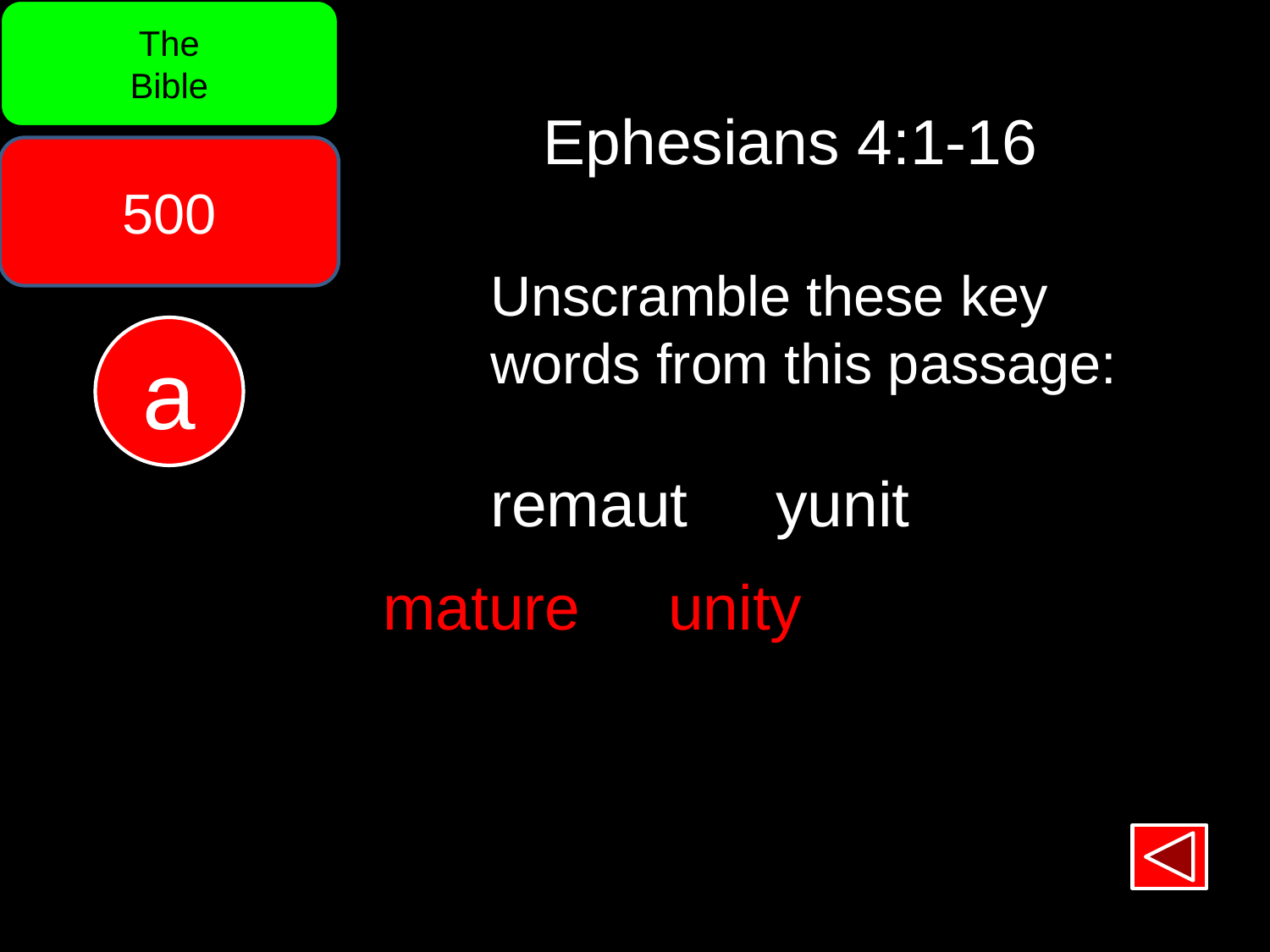

The
Bible
Ephesians 4:1-16
500
Unscramble these key
words from this passage:

remaut     yunit
a
mature     unity